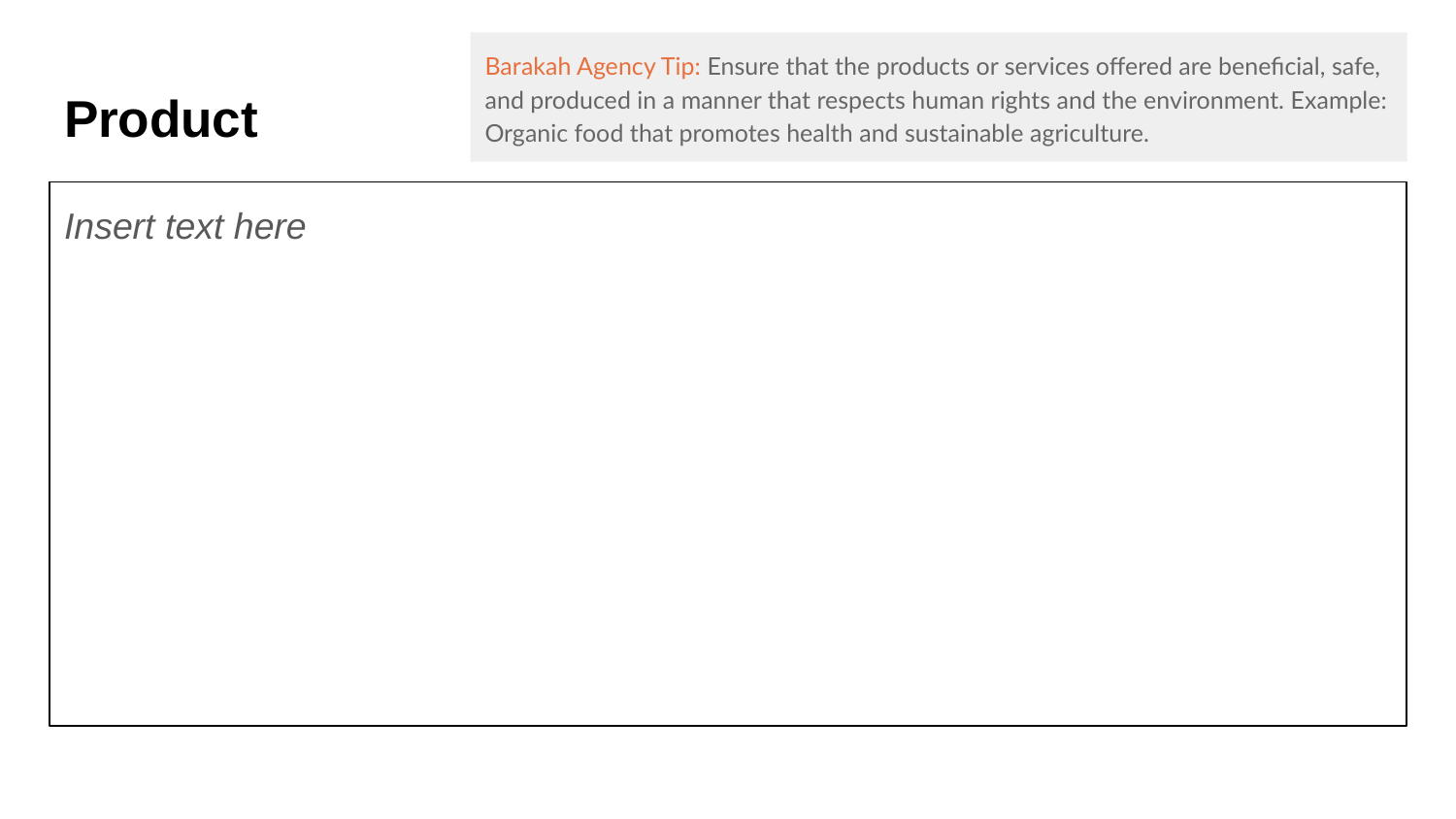

Barakah Agency Tip: Ensure that the products or services offered are beneficial, safe, and produced in a manner that respects human rights and the environment. Example: Organic food that promotes health and sustainable agriculture.
# Product
Insert text here